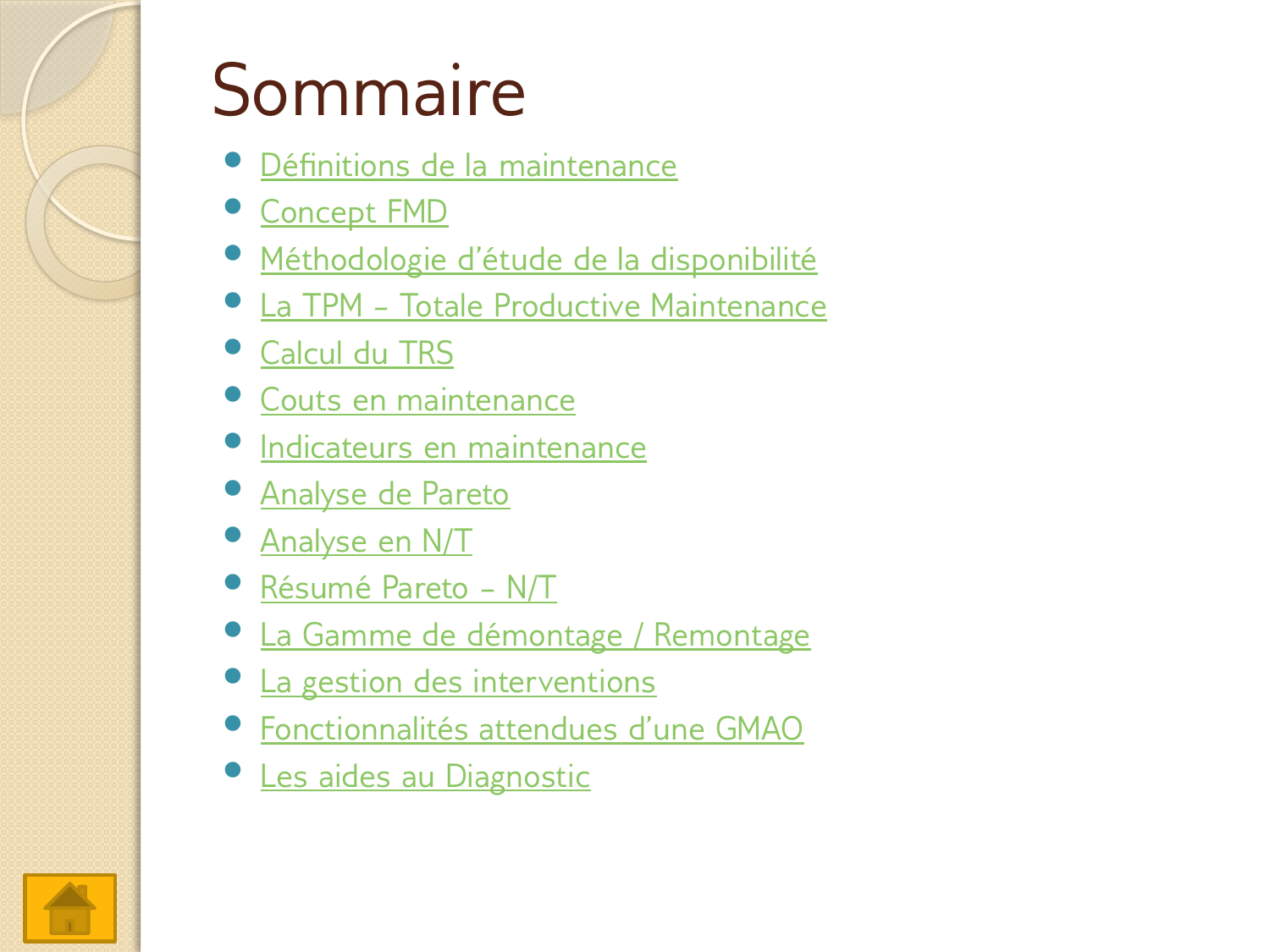

# Sommaire
Définitions de la maintenance
Concept FMD
Méthodologie d’étude de la disponibilité
La TPM – Totale Productive Maintenance
Calcul du TRS
Couts en maintenance
Indicateurs en maintenance
Analyse de Pareto
Analyse en N/T
Résumé Pareto – N/T
La Gamme de démontage / Remontage
La gestion des interventions
Fonctionnalités attendues d’une GMAO
Les aides au Diagnostic